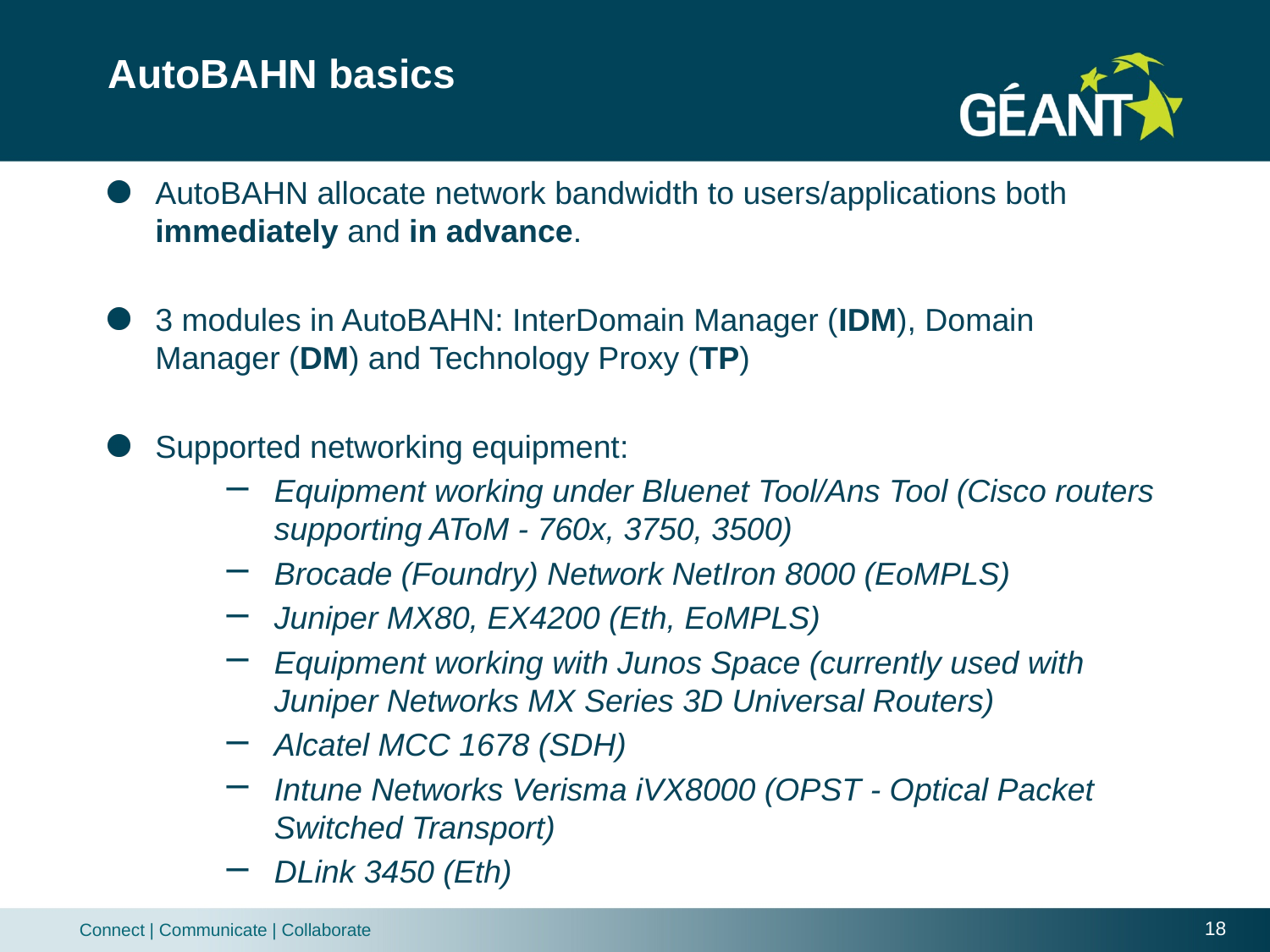

# AutoBAHN basics
AutoBAHN allocate network bandwidth to users/applications both immediately and in advance.

3 modules in AutoBAHN: InterDomain Manager (IDM), Domain Manager (DM) and Technology Proxy (TP)

Supported networking equipment:
Equipment working under Bluenet Tool/Ans Tool (Cisco routers supporting AToM - 760x, 3750, 3500)
Brocade (Foundry) Network NetIron 8000 (EoMPLS)
Juniper MX80, EX4200 (Eth, EoMPLS)
Equipment working with Junos Space (currently used with Juniper Networks MX Series 3D Universal Routers)
Alcatel MCC 1678 (SDH)
Intune Networks Verisma iVX8000 (OPST - Optical Packet Switched Transport)
DLink 3450 (Eth)